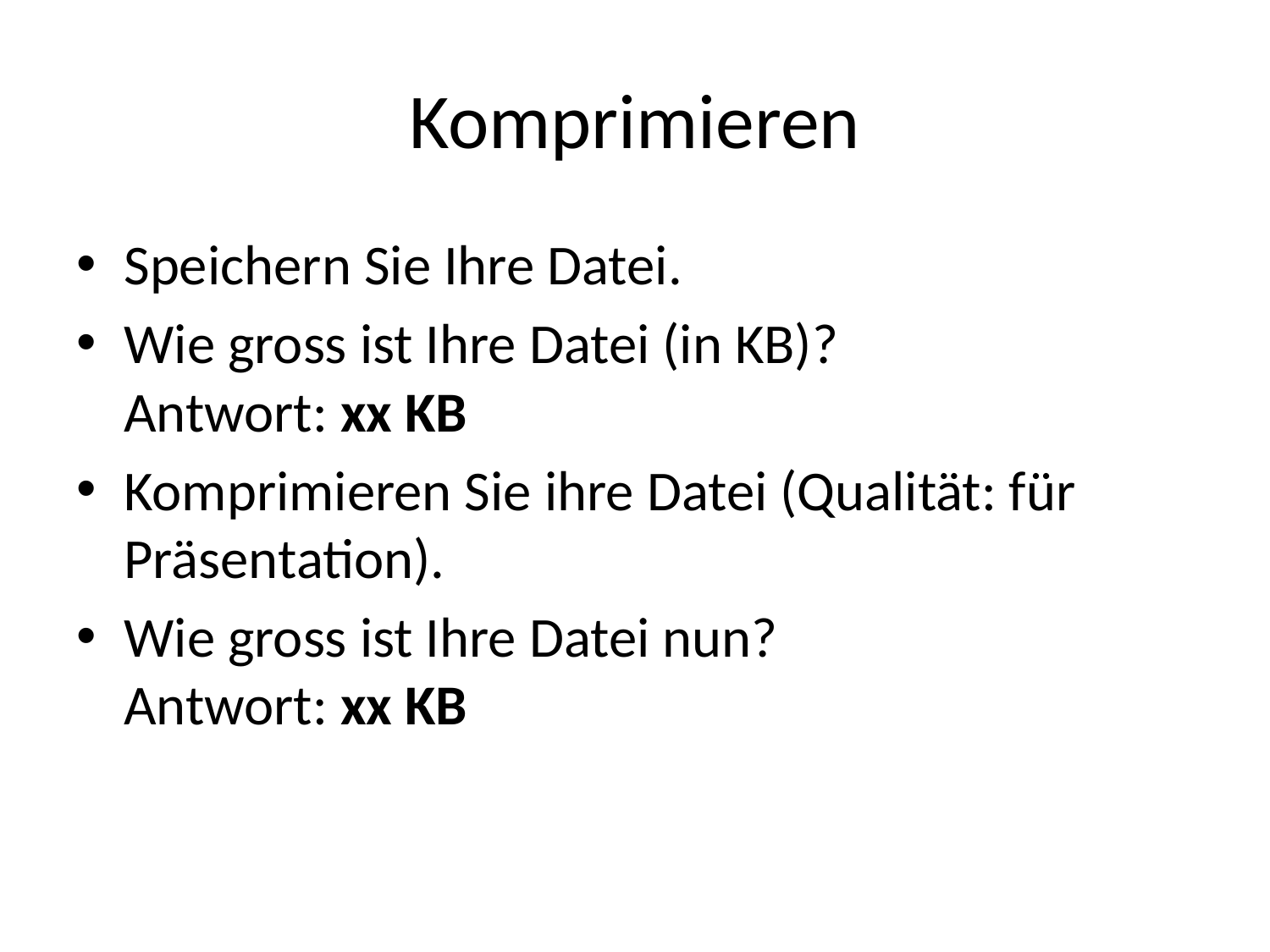

# Komprimieren
Speichern Sie Ihre Datei.
Wie gross ist Ihre Datei (in KB)?
Antwort: xx KB
Komprimieren Sie ihre Datei (Qualität: für Präsentation).
Wie gross ist Ihre Datei nun?
Antwort: xx KB